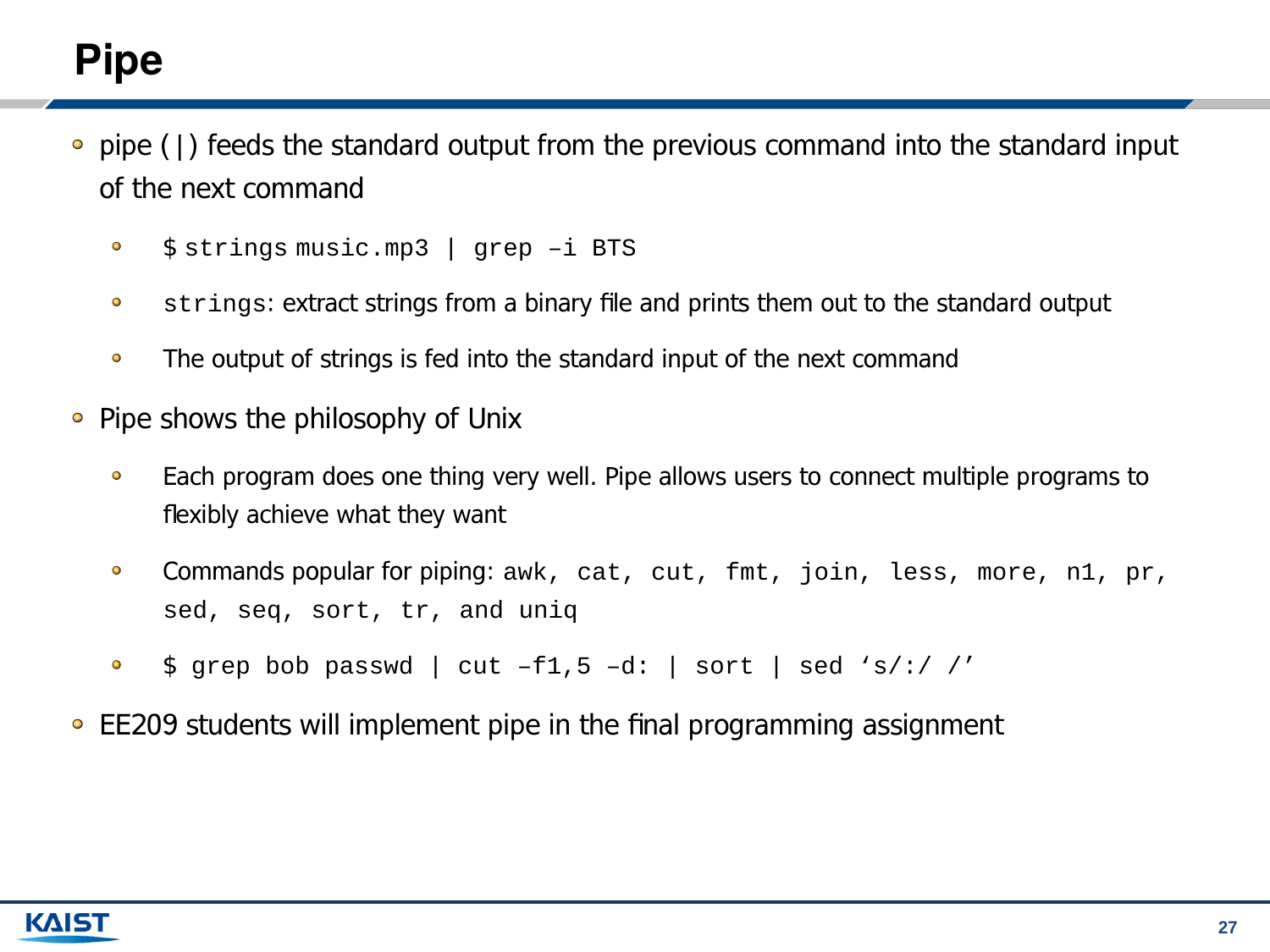

# Pipe
pipe (|) feeds the standard output from the previous command into the standard input of the next command
$ strings music.mp3 | grep –i BTS
strings: extract strings from a binary file and prints them out to the standard output
The output of strings is fed into the standard input of the next command
Pipe shows the philosophy of Unix
Each program does one thing very well. Pipe allows users to connect multiple programs to flexibly achieve what they want
Commands popular for piping: awk, cat, cut, fmt, join, less, more, n1, pr, sed, seq, sort, tr, and uniq
$ grep bob passwd | cut –f1,5 –d: | sort | sed ‘s/:/ /’
EE209 students will implement pipe in the final programming assignment